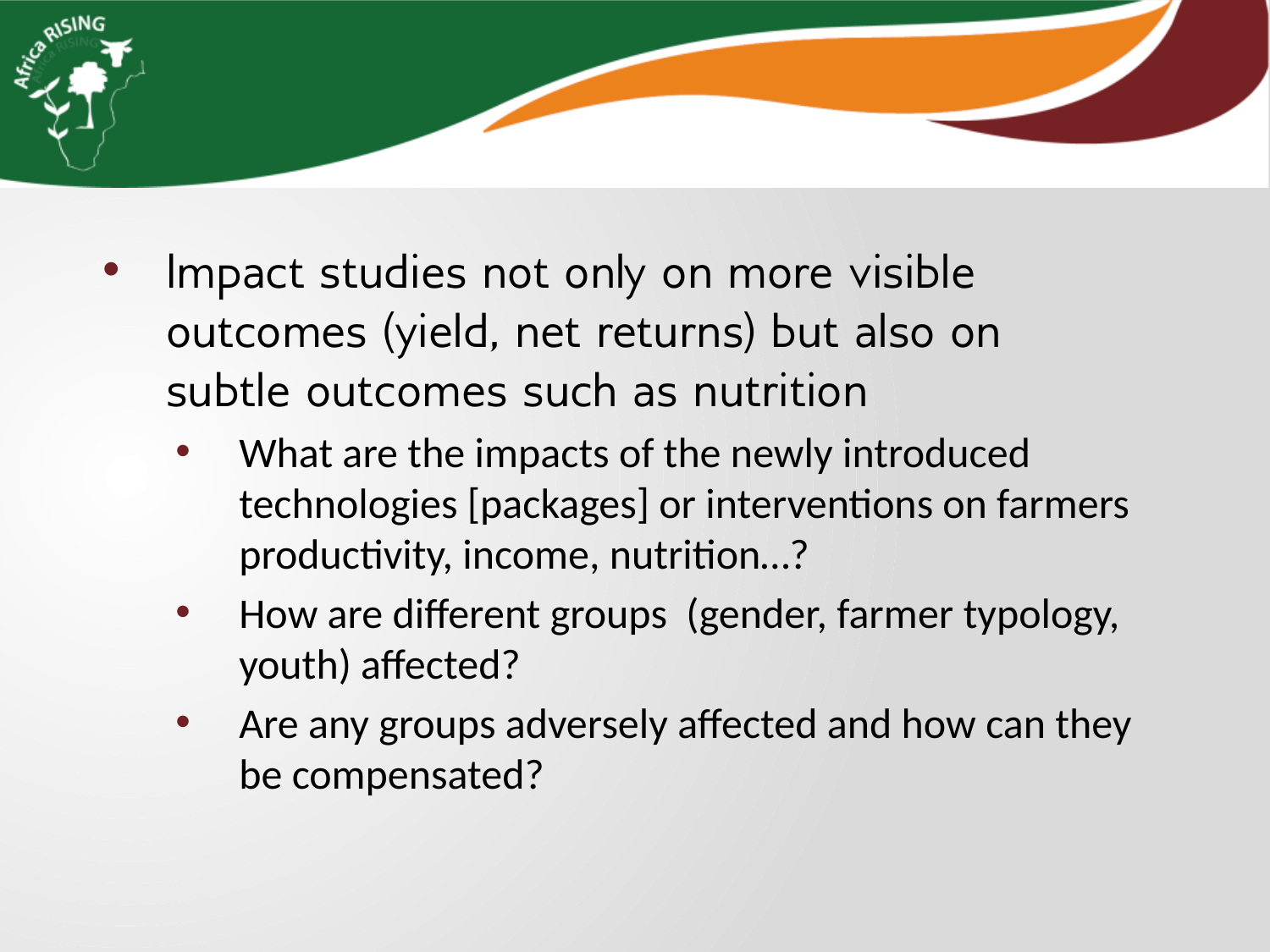

Impact studies not only on more visible outcomes (yield, net returns) but also on subtle outcomes such as nutrition
What are the impacts of the newly introduced technologies [packages] or interventions on farmers productivity, income, nutrition…?
How are different groups  (gender, farmer typology, youth) affected?
Are any groups adversely affected and how can they be compensated?